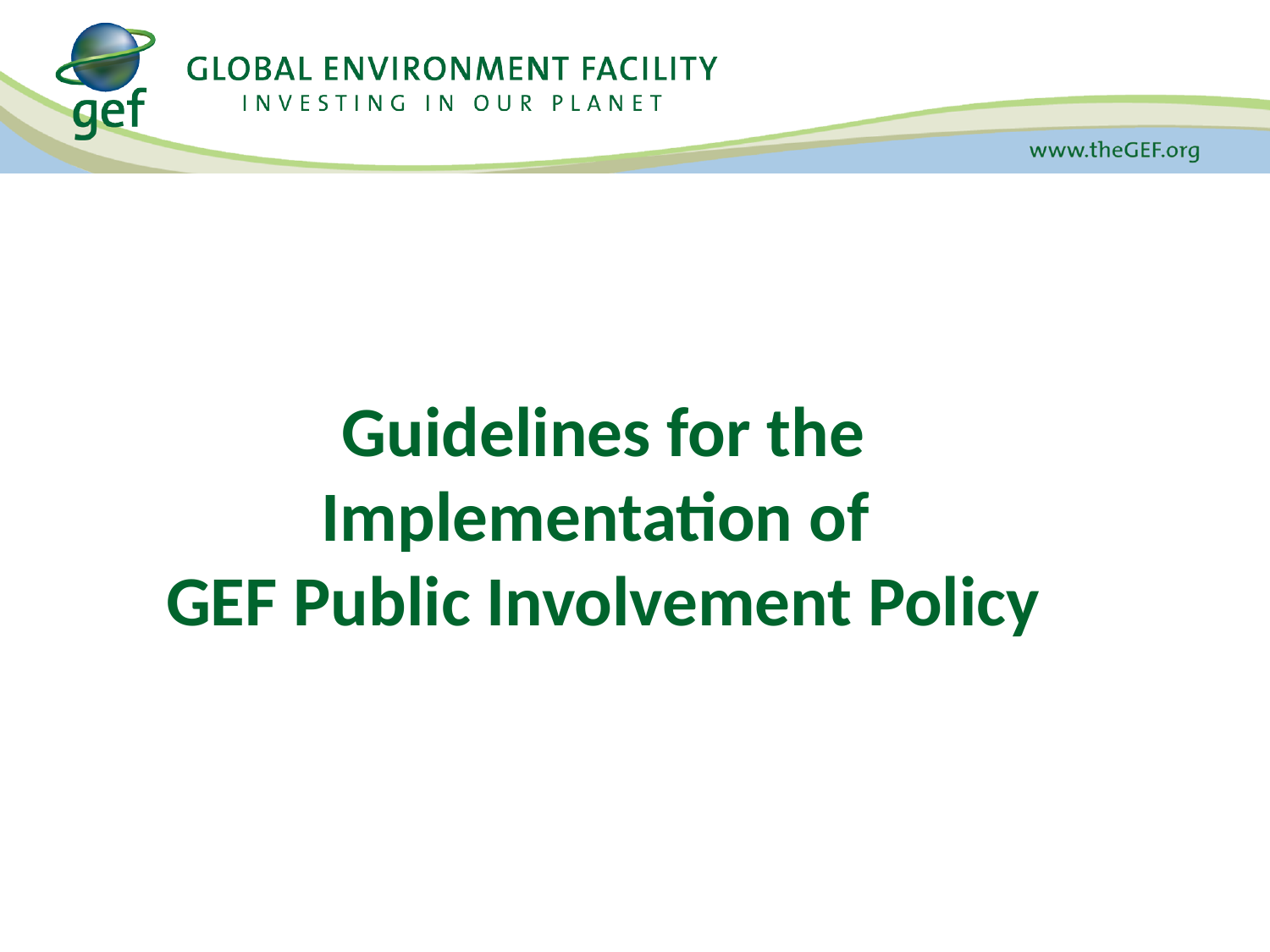

# Guidelines for the Implementation of GEF Public Involvement Policy